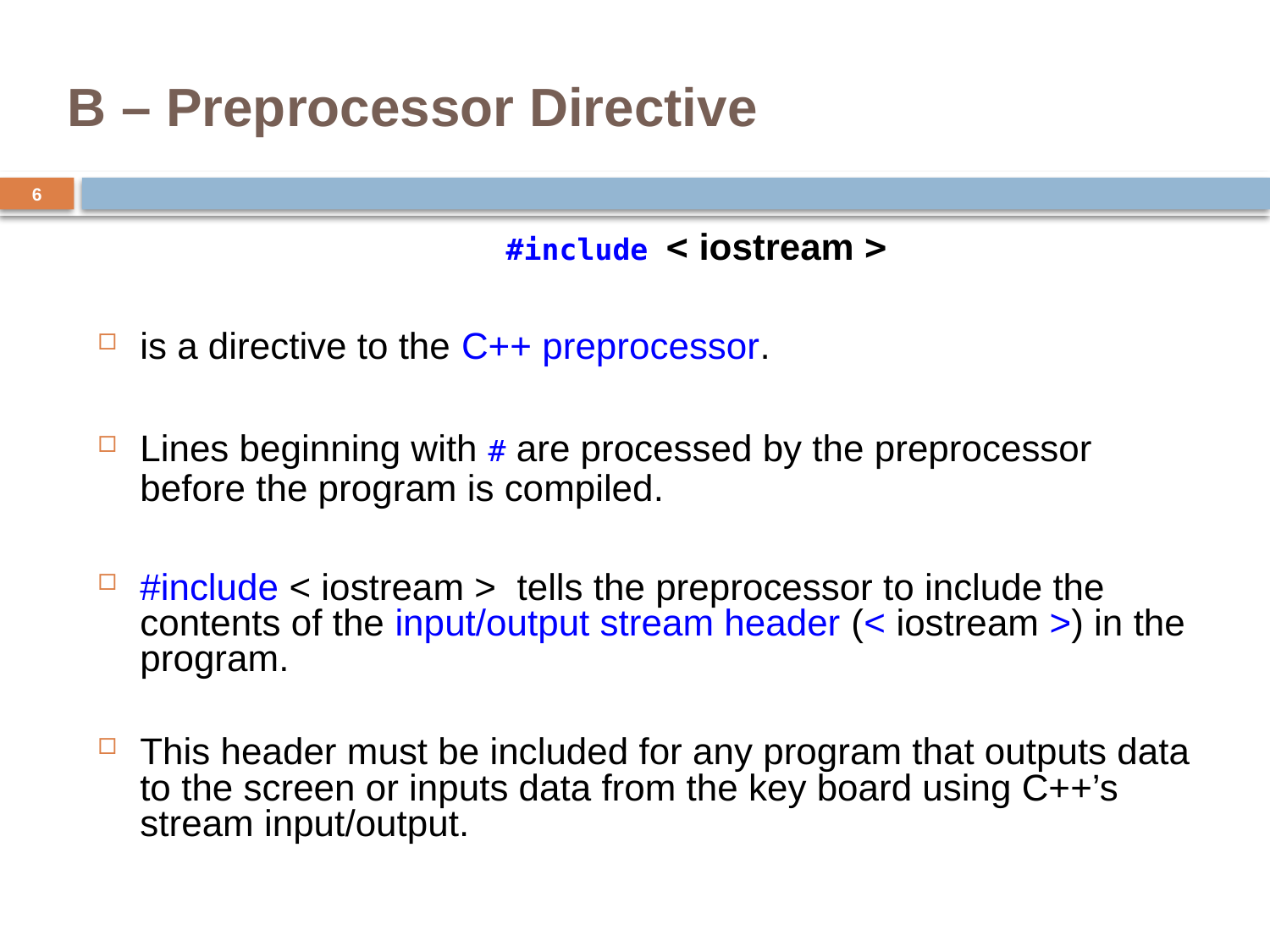

# B – Preprocessor Directive
6
#include < iostream >

is a directive to the C++ preprocessor.

Lines beginning with # are processed by the preprocessor before the program is compiled.

#include < iostream >  tells the preprocessor to include the contents of the input/output stream header (< iostream >) in the program.

This header must be included for any program that outputs data to the screen or inputs data from the key board using C++’s stream input/output.